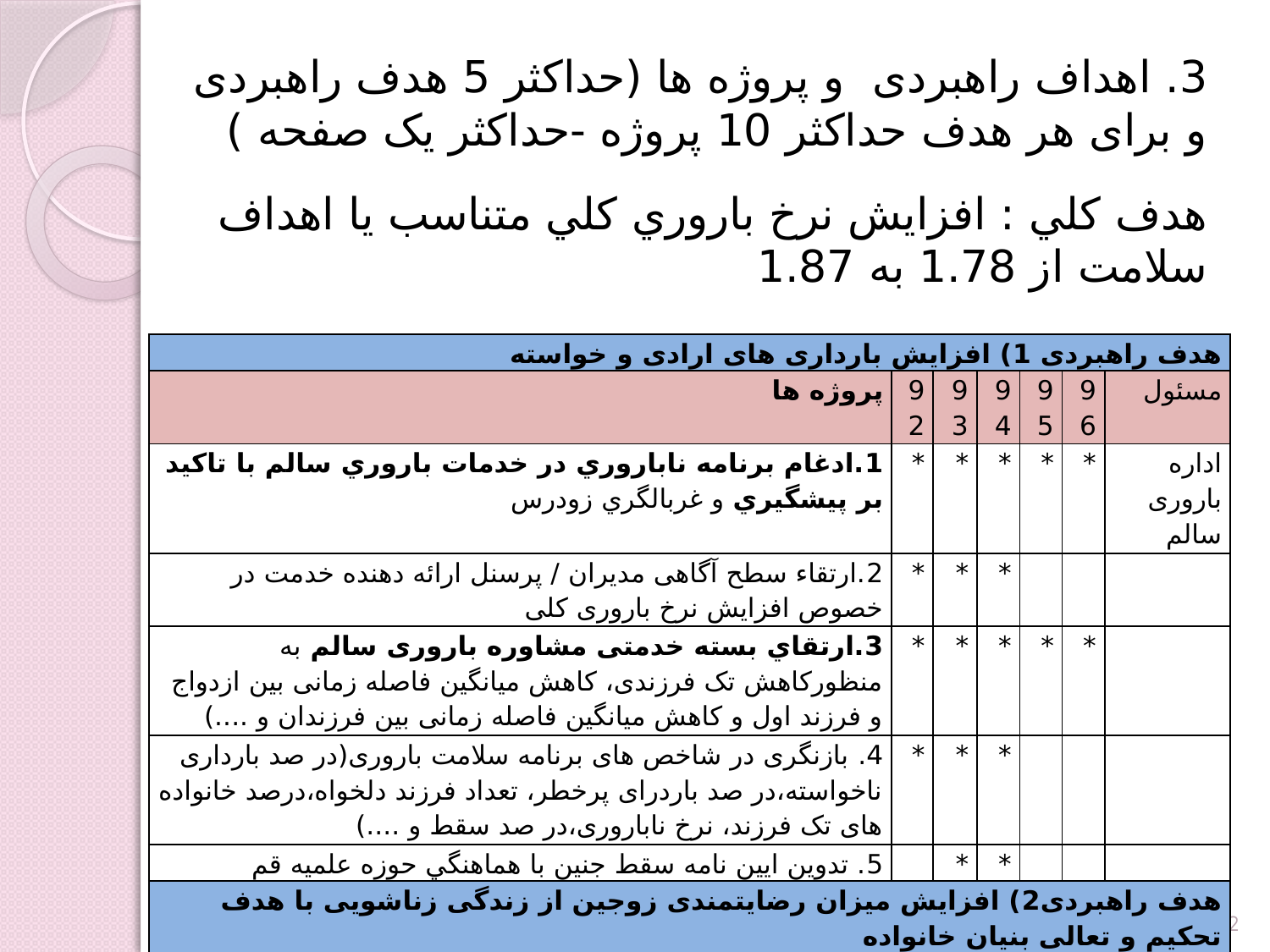

3. اهداف راهبردی  و پروژه ها (حداکثر 5 هدف راهبردی و برای هر هدف حداکثر 10 پروژه -حداکثر یک صفحه )
هدف كلي : افزايش نرخ باروري كلي متناسب يا اهداف سلامت از 1.78 به 1.87
| هدف راهبردی 1) افزایش بارداری های ارادی و خواسته |  |  |  |  |  |  |
| --- | --- | --- | --- | --- | --- | --- |
| پروژه ها | 92 | 93 | 94 | 95 | 96 | مسئول |
| 1.ادغام برنامه ناباروري در خدمات باروري سالم با تاكيد بر پيشگيري و غربالگري زودرس | \* | \* | \* | \* | \* | اداره باروری سالم |
| 2.ارتقاء سطح آگاهی مدیران / پرسنل ارائه دهنده خدمت در خصوص افزایش نرخ باروری کلی | \* | \* | \* |  |  |  |
| 3.ارتقاي بسته خدمتی مشاوره باروری سالم به منظوركاهش تک فرزندی، کاهش میانگین فاصله زمانی بین ازدواج و فرزند اول و کاهش میانگین فاصله زمانی بین فرزندان و ....) | \* | \* | \* | \* | \* |  |
| 4. بازنگری در شاخص های برنامه سلامت باروری(در صد بارداری ناخواسته،در صد باردرای پرخطر، تعداد فرزند دلخواه،درصد خانواده های تک فرزند، نرخ ناباروری،در صد سقط و ....) | \* | \* | \* |  |  |  |
| 5. تدوين ايين نامه سقط جنين با هماهنگي حوزه علميه قم |  | \* | \* |  |  |  |
| هدف راهبردی2) افزایش میزان رضایتمندی زوجین از زندگی زناشویی با هدف تحکیم و تعالی بنیان خانواده |  |  |  |  |  |  |
82